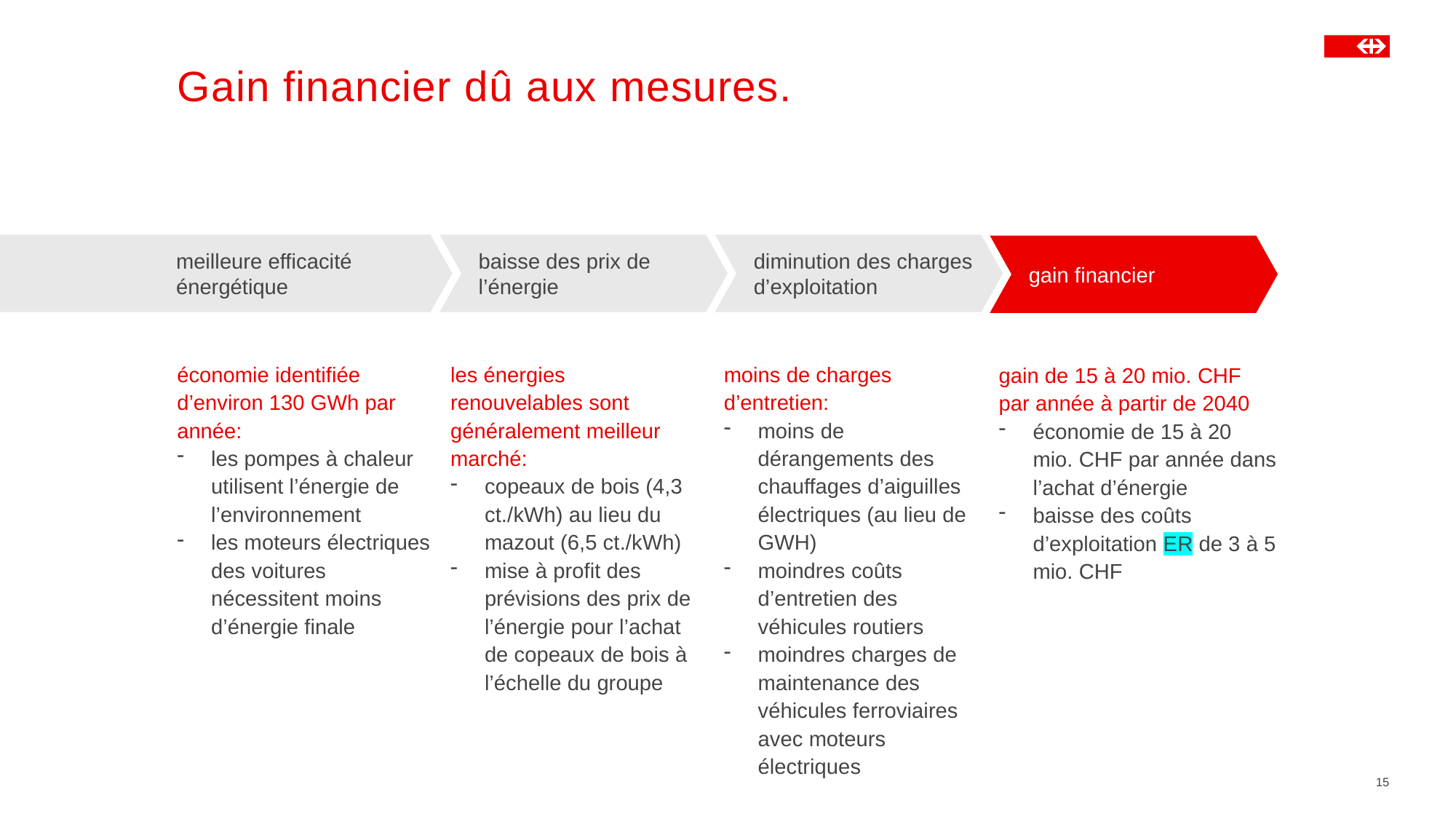

# Gain financier dû aux mesures.
meilleure efficacité énergétique
baisse des prix de l’énergie
diminution des charges d’exploitation
gain financier
économie identifiée d’environ 130 GWh par année:
les pompes à chaleur utilisent l’énergie de l’environnement
les moteurs électriques des voitures nécessitent moins d’énergie finale
les énergies renouvelables sont généralement meilleur marché:
copeaux de bois (4,3 ct./kWh) au lieu du mazout (6,5 ct./kWh)
mise à profit des prévisions des prix de l’énergie pour l’achat de copeaux de bois à l’échelle du groupe
moins de charges d’entretien:
moins de dérangements des chauffages d’aiguilles électriques (au lieu de GWH)
moindres coûts d’entretien des véhicules routiers
moindres charges de maintenance des véhicules ferroviaires avec moteurs électriques
gain de 15 à 20 mio. CHF par année à partir de 2040
économie de 15 à 20 mio. CHF par année dans l’achat d’énergie
baisse des coûts d’exploitation ER de 3 à 5 mio. CHF

15